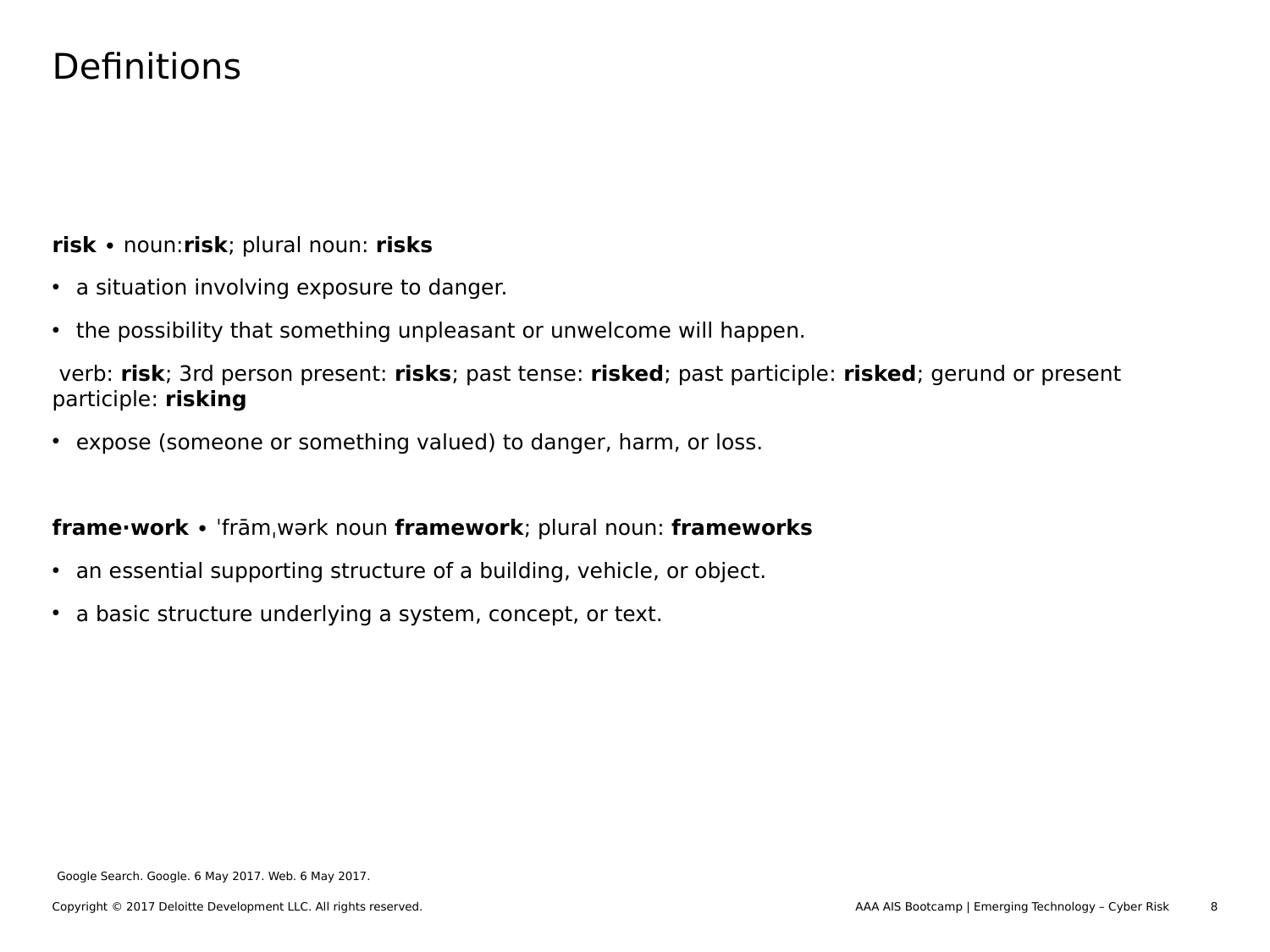

# Definitions
risk ∙ noun:risk; plural noun: risks
a situation involving exposure to danger.
the possibility that something unpleasant or unwelcome will happen.
 verb: risk; 3rd person present: risks; past tense: risked; past participle: risked; gerund or present participle: risking
expose (someone or something valued) to danger, harm, or loss.

frame·work ∙ ˈfrāmˌwərk noun framework; plural noun: frameworks
an essential supporting structure of a building, vehicle, or object.
a basic structure underlying a system, concept, or text.

Google Search. Google. 6 May 2017. Web. 6 May 2017.